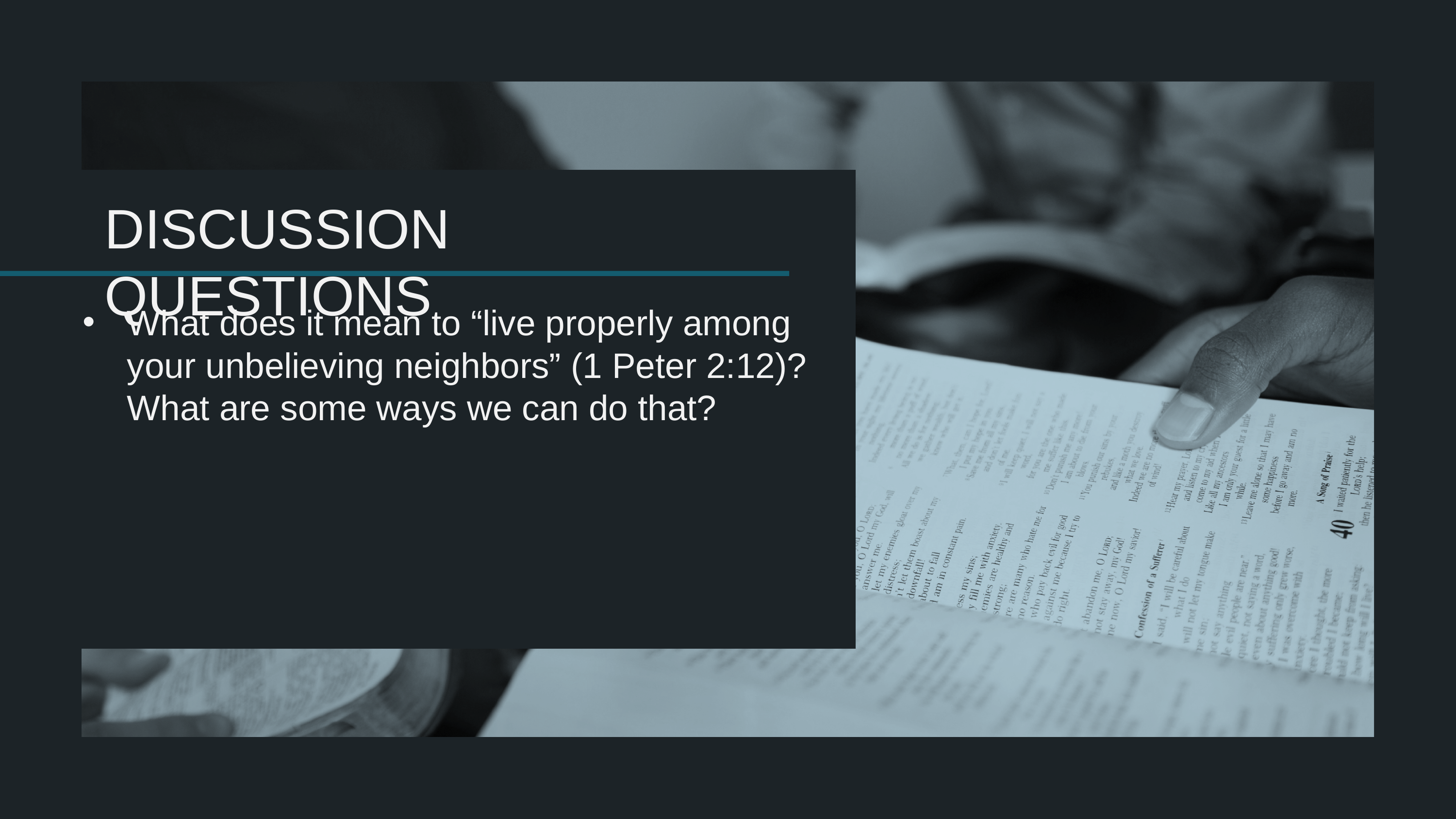

What does it mean to “live properly among your unbelieving neighbors” (1 Peter 2:12)? What are some ways we can do that?